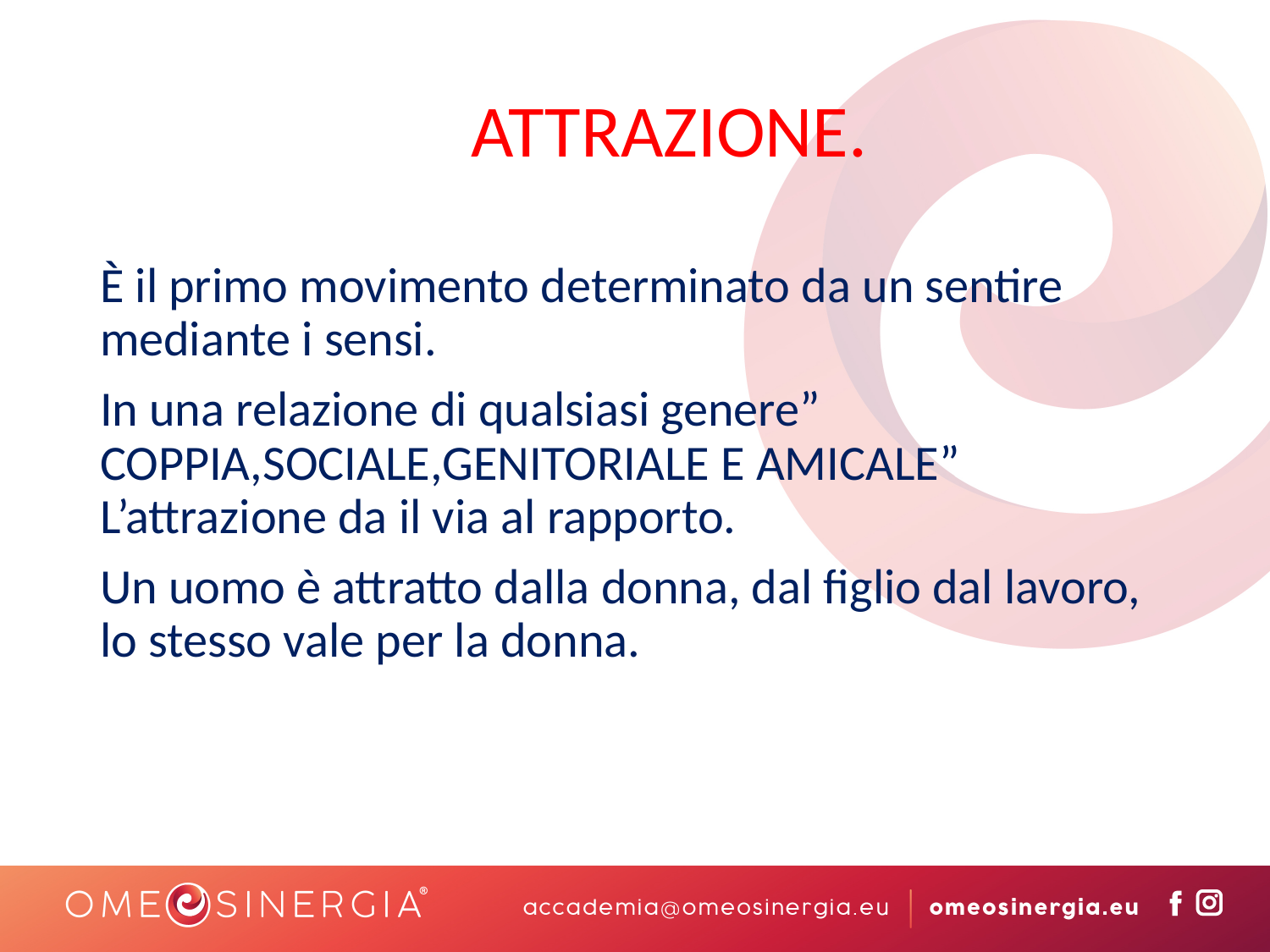

# ATTRAZIONE.

È il primo movimento determinato da un sentire mediante i sensi.
In una relazione di qualsiasi genere” COPPIA,SOCIALE,GENITORIALE E AMICALE” L’attrazione da il via al rapporto.
Un uomo è attratto dalla donna, dal figlio dal lavoro, lo stesso vale per la donna.